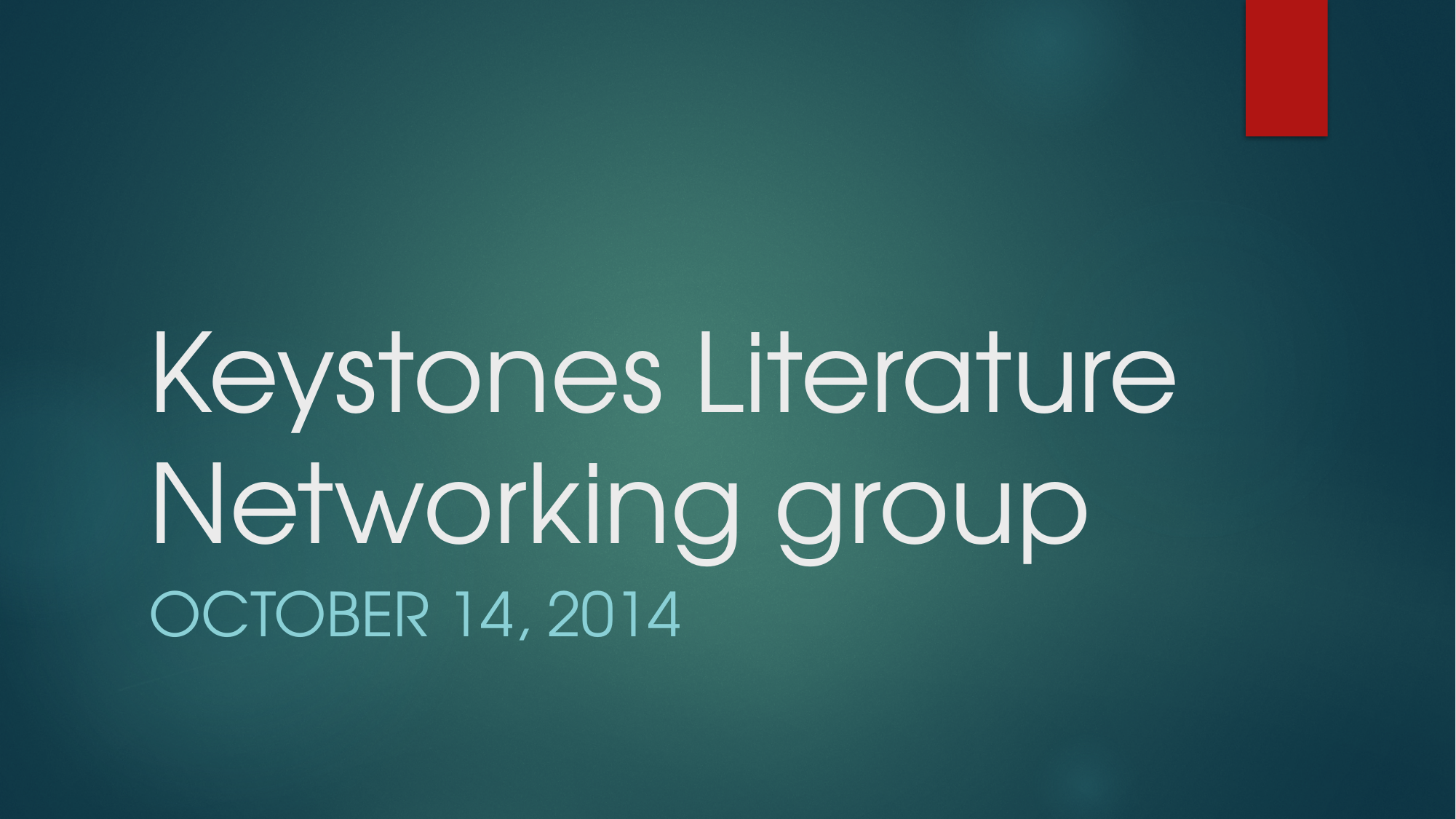

# Keystones Literature Networking group
October 14, 2014